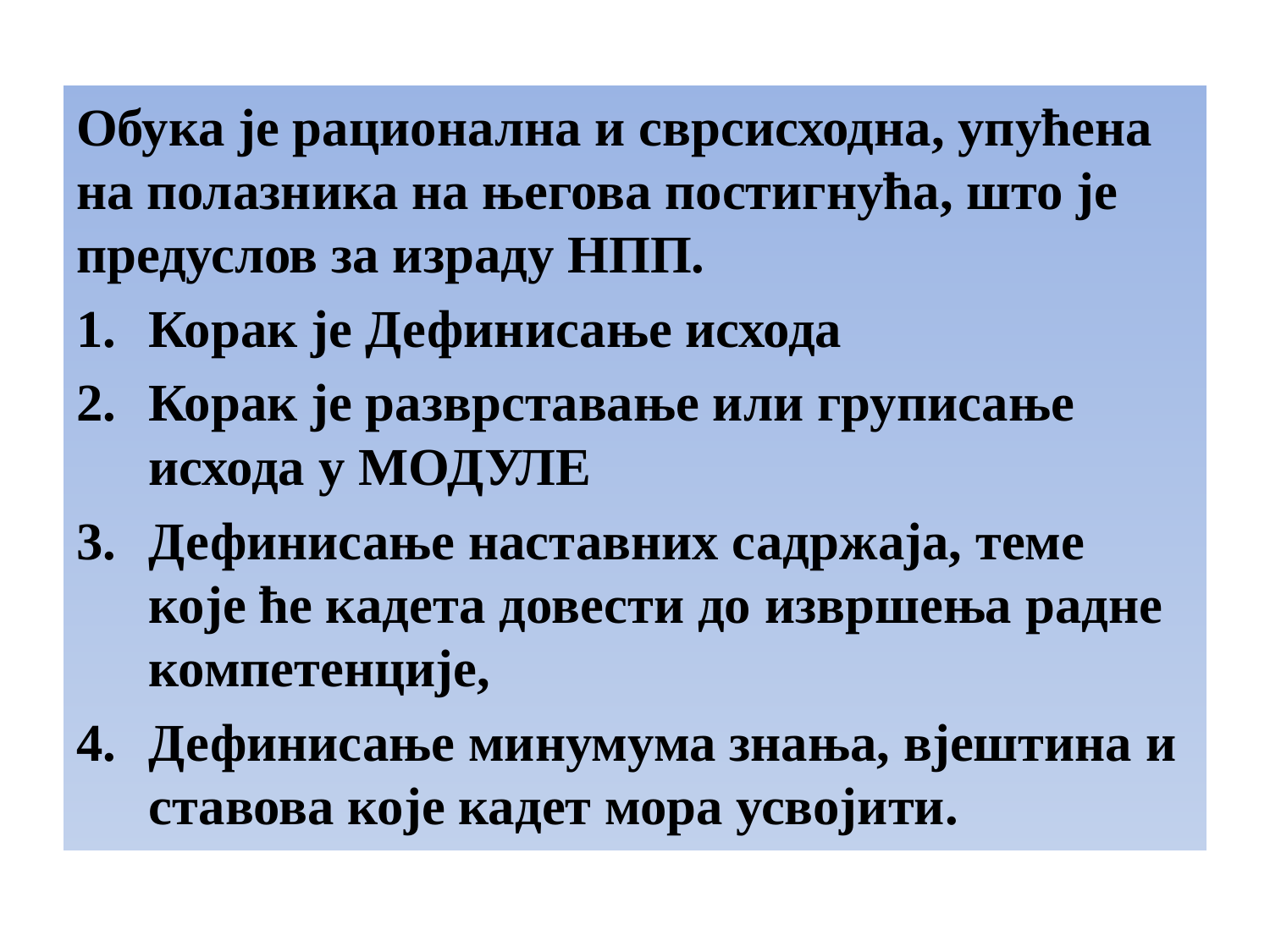

Обука је рационална и сврсисходна, упућена на полазника на његова постигнућа, што је предуслов за израду НПП.
Корак је Дефинисање исхода
Корак је разврставање или груписање исхода у МОДУЛЕ
Дефинисање наставних садржаја, теме које ће кадета довести до извршења радне компетенције,
Дефинисање минумума знања, вјештина и ставова које кадет мора усвојити.